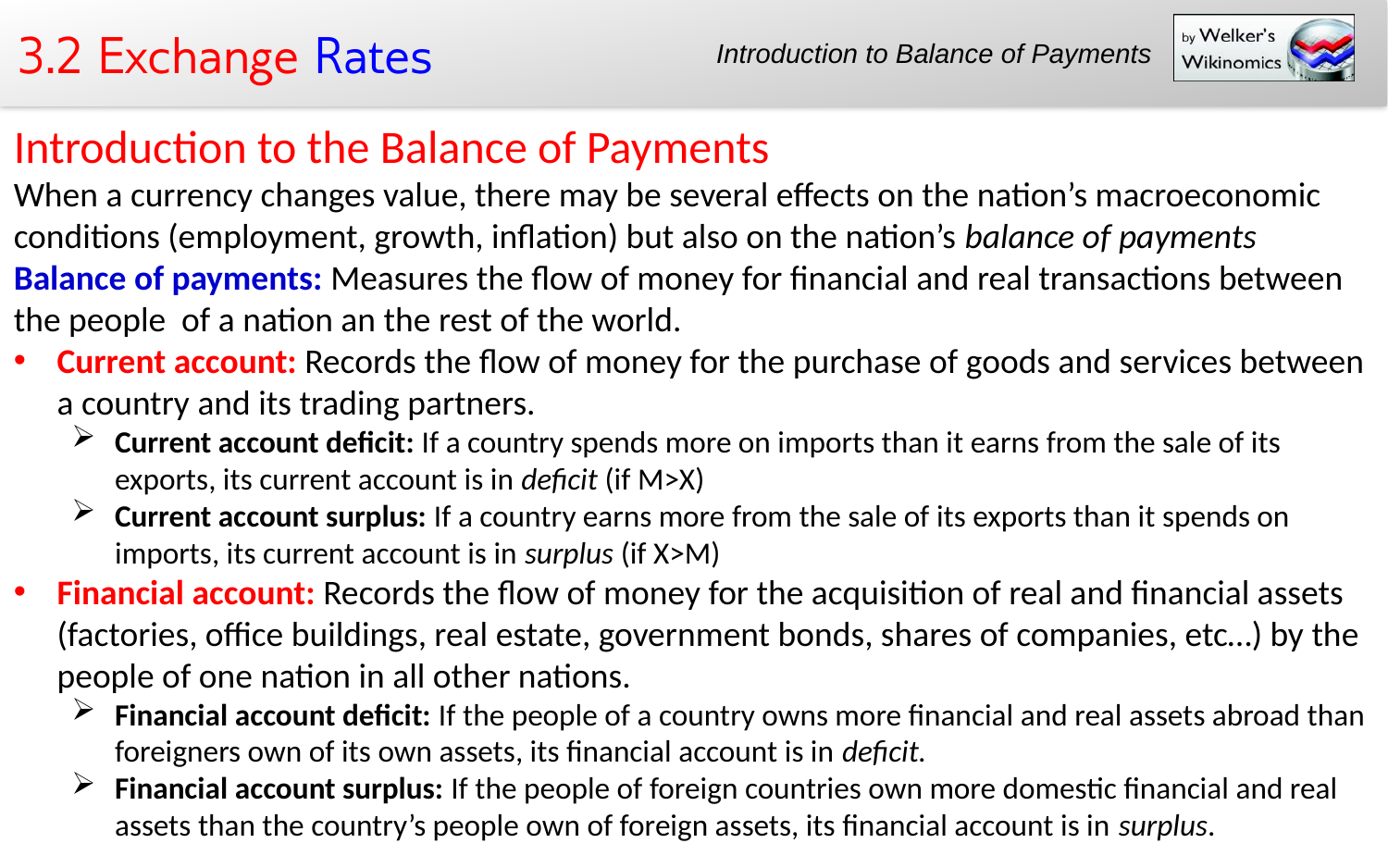

Introduction to Balance of Payments
Introduction to the Balance of Payments
When a currency changes value, there may be several effects on the nation’s macroeconomic conditions (employment, growth, inflation) but also on the nation’s balance of payments
Balance of payments: Measures the flow of money for financial and real transactions between the people  of a nation an the rest of the world.
Current account: Records the flow of money for the purchase of goods and services between a country and its trading partners.
Current account deficit: If a country spends more on imports than it earns from the sale of its exports, its current account is in deficit (if M>X)
Current account surplus: If a country earns more from the sale of its exports than it spends on imports, its current account is in surplus (if X>M)
Financial account: Records the flow of money for the acquisition of real and financial assets (factories, office buildings, real estate, government bonds, shares of companies, etc…) by the people of one nation in all other nations.
Financial account deficit: If the people of a country owns more financial and real assets abroad than foreigners own of its own assets, its financial account is in deficit.
Financial account surplus: If the people of foreign countries own more domestic financial and real assets than the country’s people own of foreign assets, its financial account is in surplus.